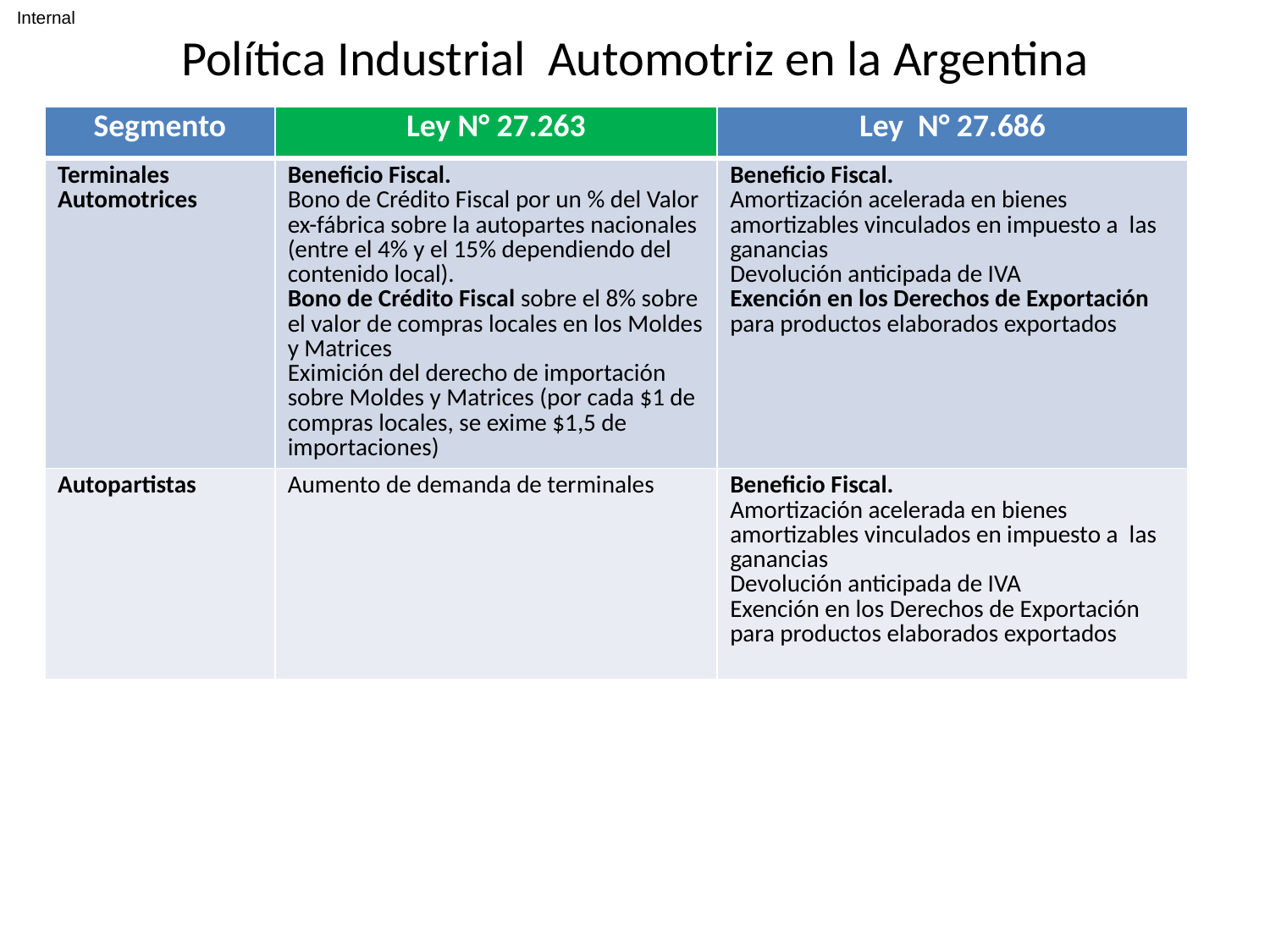

# Política Industrial  Automotriz en la Argentina
| Segmento | Ley N° 27.263 | Ley N° 27.686 |
| --- | --- | --- |
| Terminales Automotrices | Beneficio Fiscal. Bono de Crédito Fiscal por un % del Valor ex-fábrica sobre la autopartes nacionales (entre el 4% y el 15% dependiendo del contenido local). Bono de Crédito Fiscal sobre el 8% sobre el valor de compras locales en los Moldes y Matrices Eximición del derecho de importación sobre Moldes y Matrices (por cada $1 de compras locales, se exime $1,5 de importaciones) | Beneficio Fiscal. Amortización acelerada en bienes amortizables vinculados en impuesto a las ganancias Devolución anticipada de IVA Exención en los Derechos de Exportación para productos elaborados exportados |
| Autopartistas | Aumento de demanda de terminales | Beneficio Fiscal. Amortización acelerada en bienes amortizables vinculados en impuesto a las ganancias Devolución anticipada de IVA Exención en los Derechos de Exportación para productos elaborados exportados |